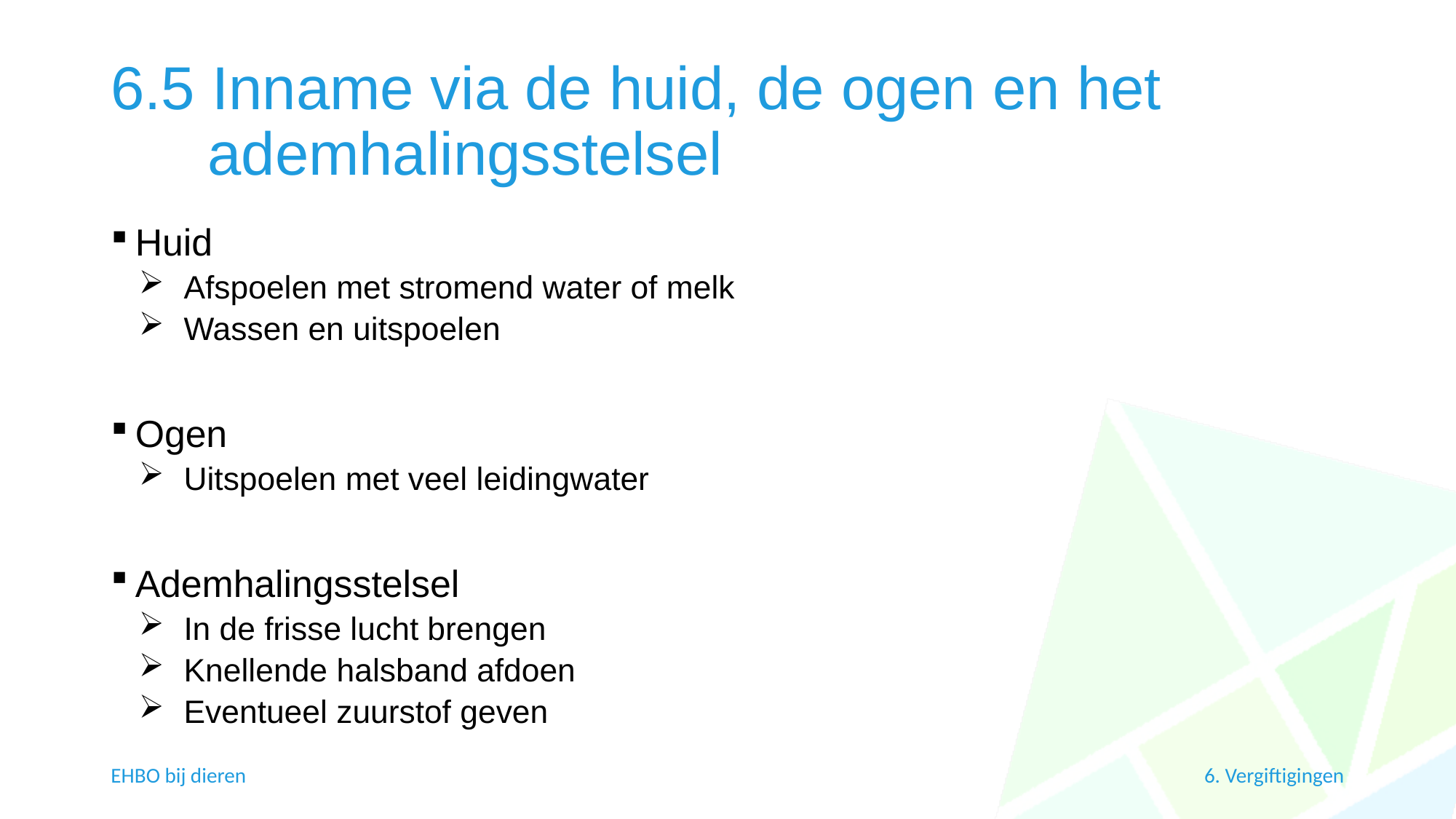

# 6.5 Inname via de huid, de ogen en het ademhalingsstelsel
Huid
Afspoelen met stromend water of melk
Wassen en uitspoelen

Ogen
Uitspoelen met veel leidingwater

Ademhalingsstelsel
In de frisse lucht brengen
Knellende halsband afdoen
Eventueel zuurstof geven
EHBO bij dieren
6. Vergiftigingen